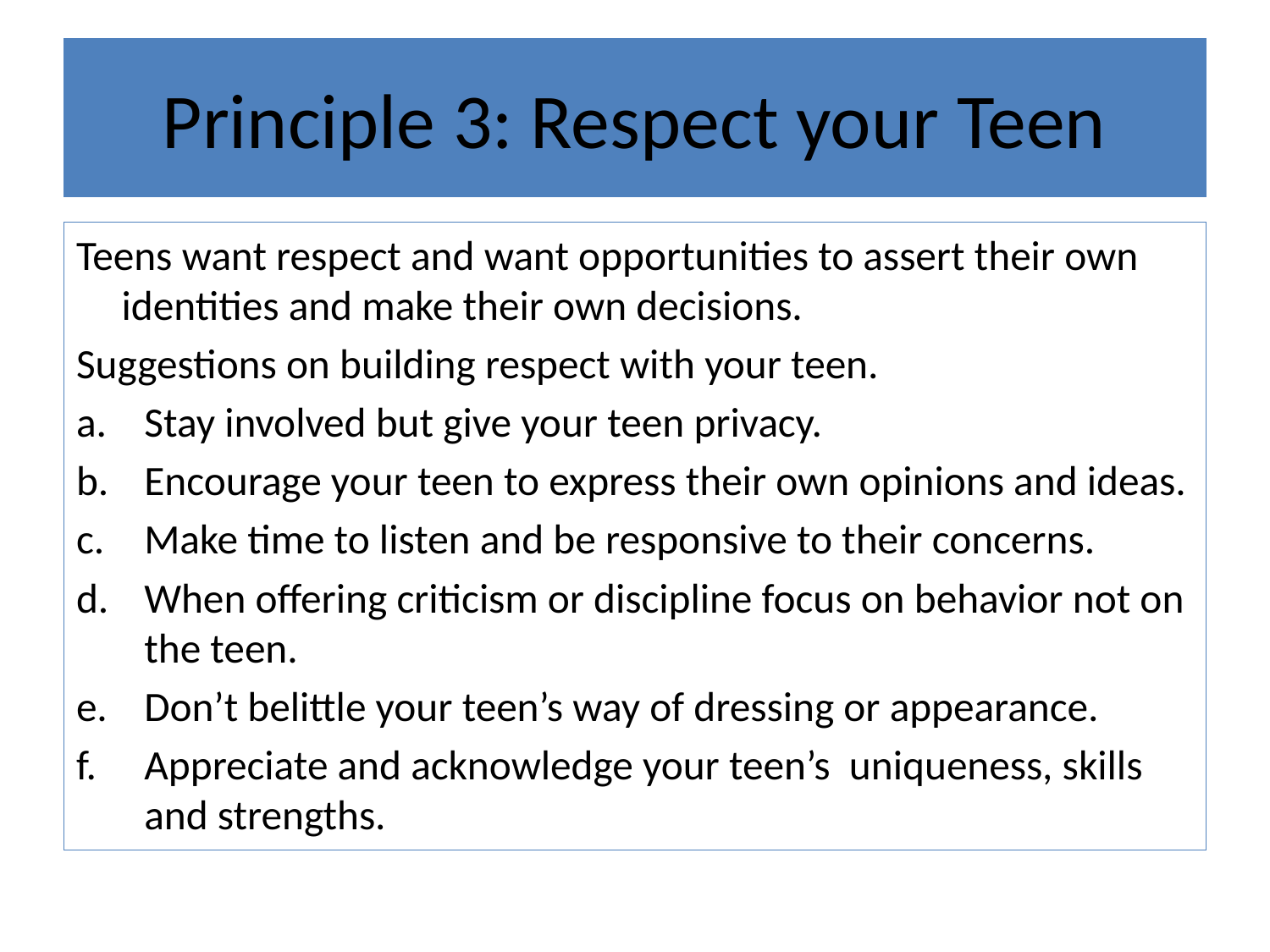

# Principle 3: Respect your Teen
Teens want respect and want opportunities to assert their own identities and make their own decisions.
Suggestions on building respect with your teen.
Stay involved but give your teen privacy.
Encourage your teen to express their own opinions and ideas.
Make time to listen and be responsive to their concerns.
When offering criticism or discipline focus on behavior not on the teen.
Don’t belittle your teen’s way of dressing or appearance.
Appreciate and acknowledge your teen’s  uniqueness, skills and strengths.